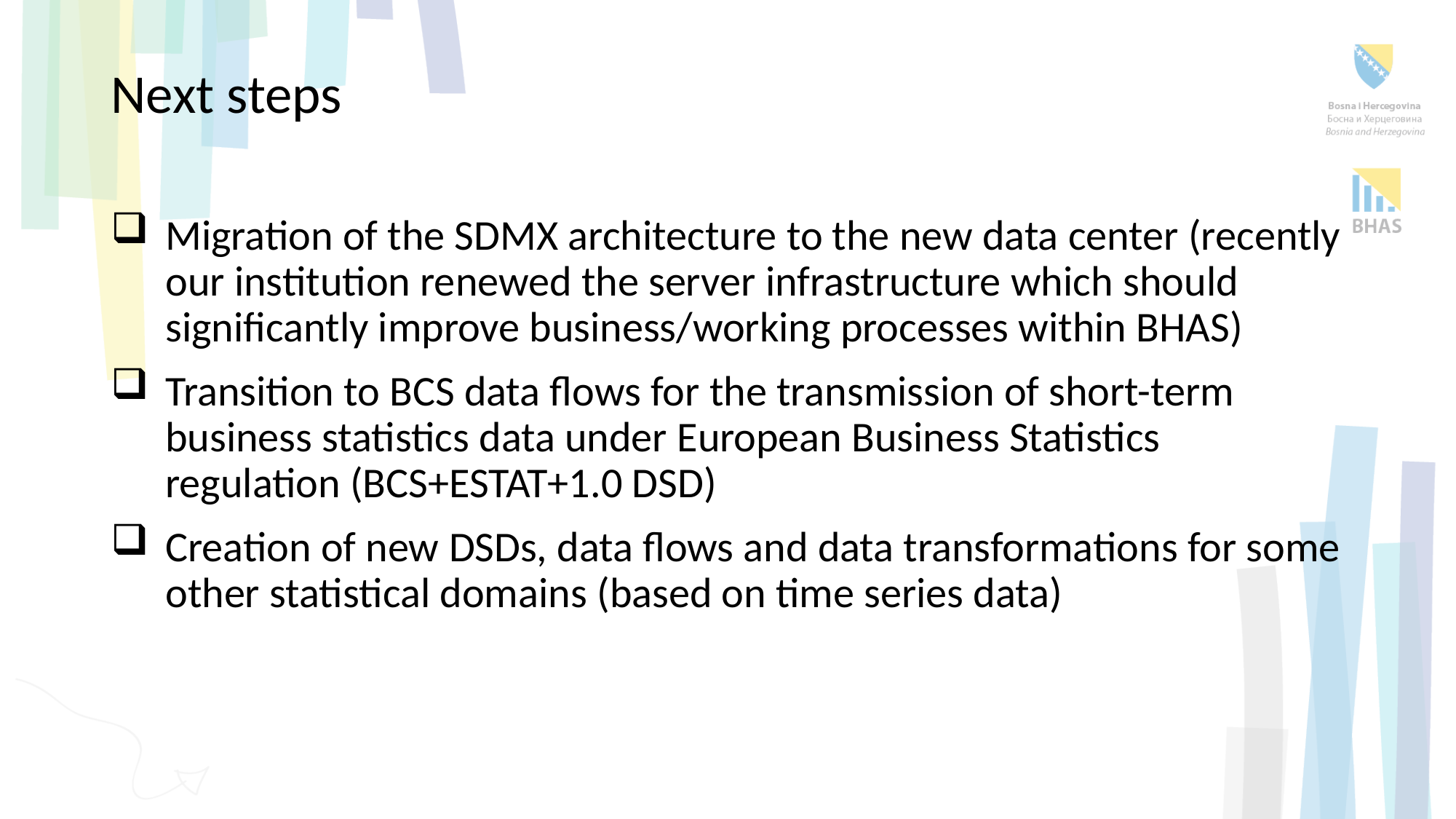

# Next steps

Migration of the SDMX architecture to the new data center (recently our institution renewed the server infrastructure which should significantly improve business/working processes within BHAS)
Transition to BCS data flows for the transmission of short-term business statistics data under European Business Statistics regulation (BCS+ESTAT+1.0 DSD)
Creation of new DSDs, data flows and data transformations for some other statistical domains (based on time series data)